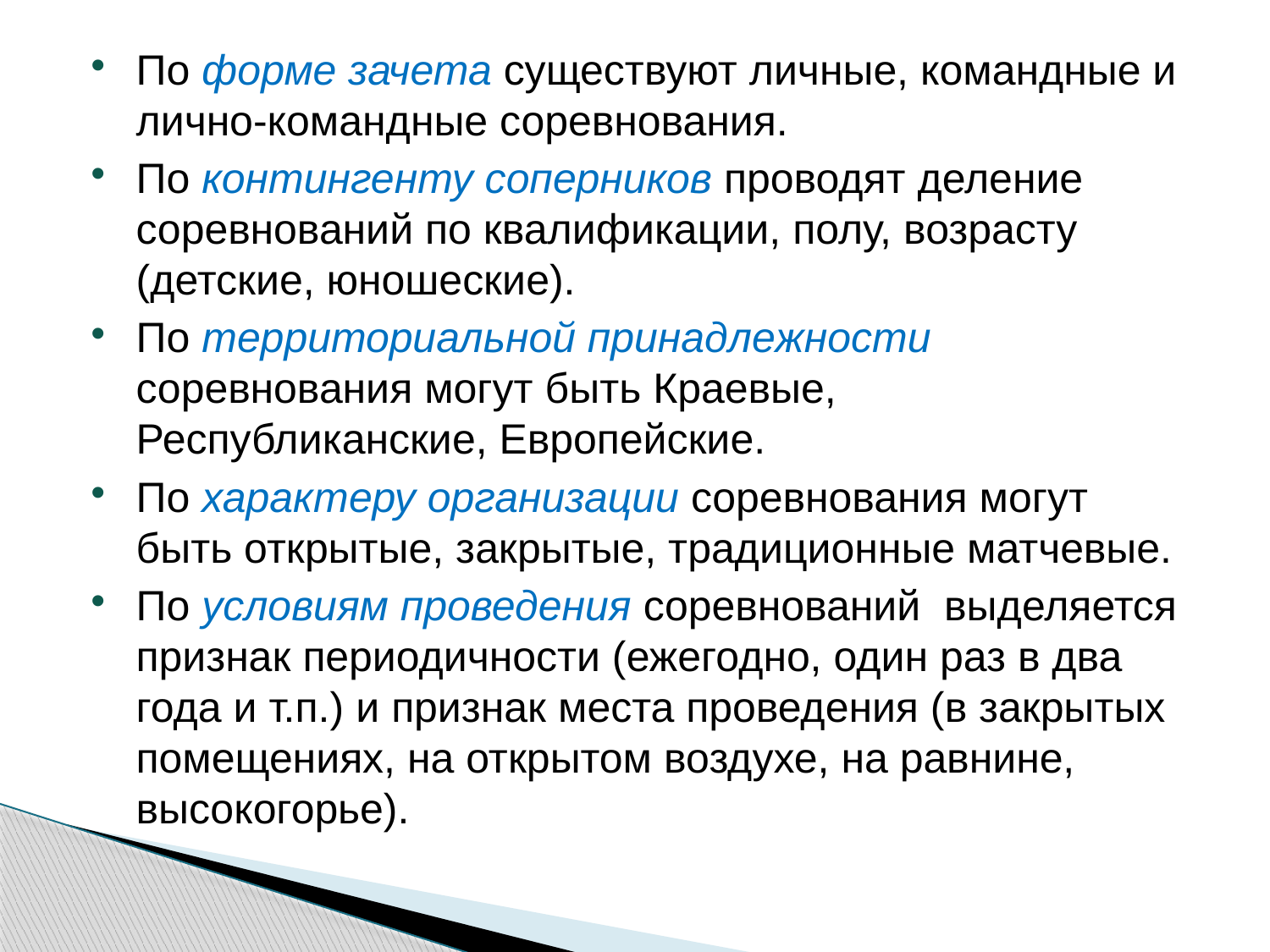

По форме зачета существуют личные, командные и лично-командные соревнования.
По контингенту соперников проводят деление соревнований по квалификации, полу, возрасту (детские, юношеские).
По территориальной принадлежности соревнования могут быть Краевые, Республиканские, Европейские.
По характеру организации соревнования могут быть открытые, закрытые, традиционные матчевые.
По условиям проведения соревнований  выделяется признак периодичности (ежегодно, один раз в два года и т.п.) и признак места проведения (в закрытых помещениях, на открытом воздухе, на равнине, высокогорье).